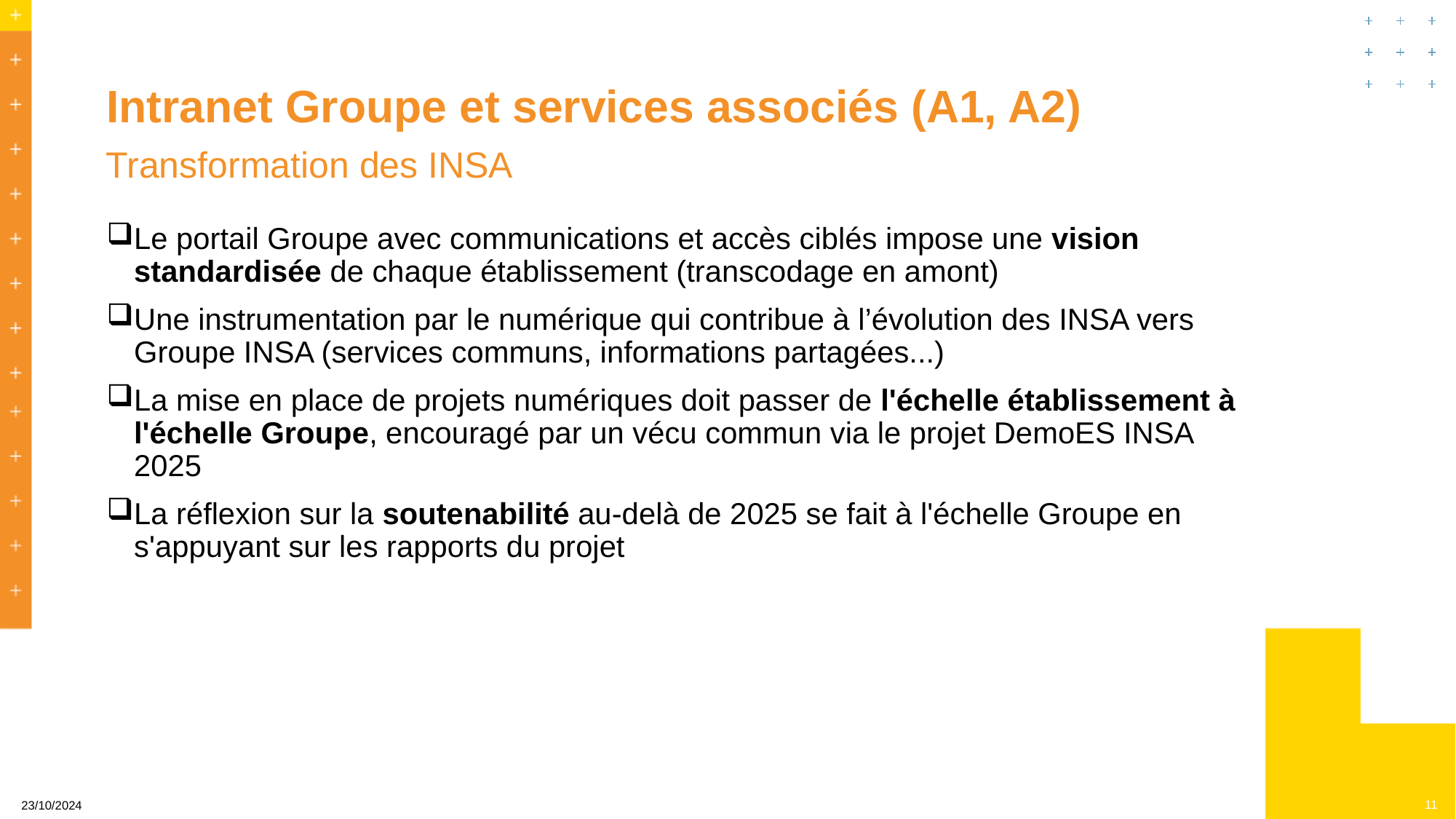

# Intranet Groupe et services associés (A1, A2)
Transformation des INSA

Le portail Groupe avec communications et accès ciblés impose une vision standardisée de chaque établissement (transcodage en amont)
Une instrumentation par le numérique qui contribue à l’évolution des INSA vers Groupe INSA (services communs, informations partagées...)
La mise en place de projets numériques doit passer de l'échelle établissement à l'échelle Groupe, encouragé par un vécu commun via le projet DemoES INSA 2025
La réflexion sur la soutenabilité au-delà de 2025 se fait à l'échelle Groupe en s'appuyant sur les rapports du projet
11
23/10/2024